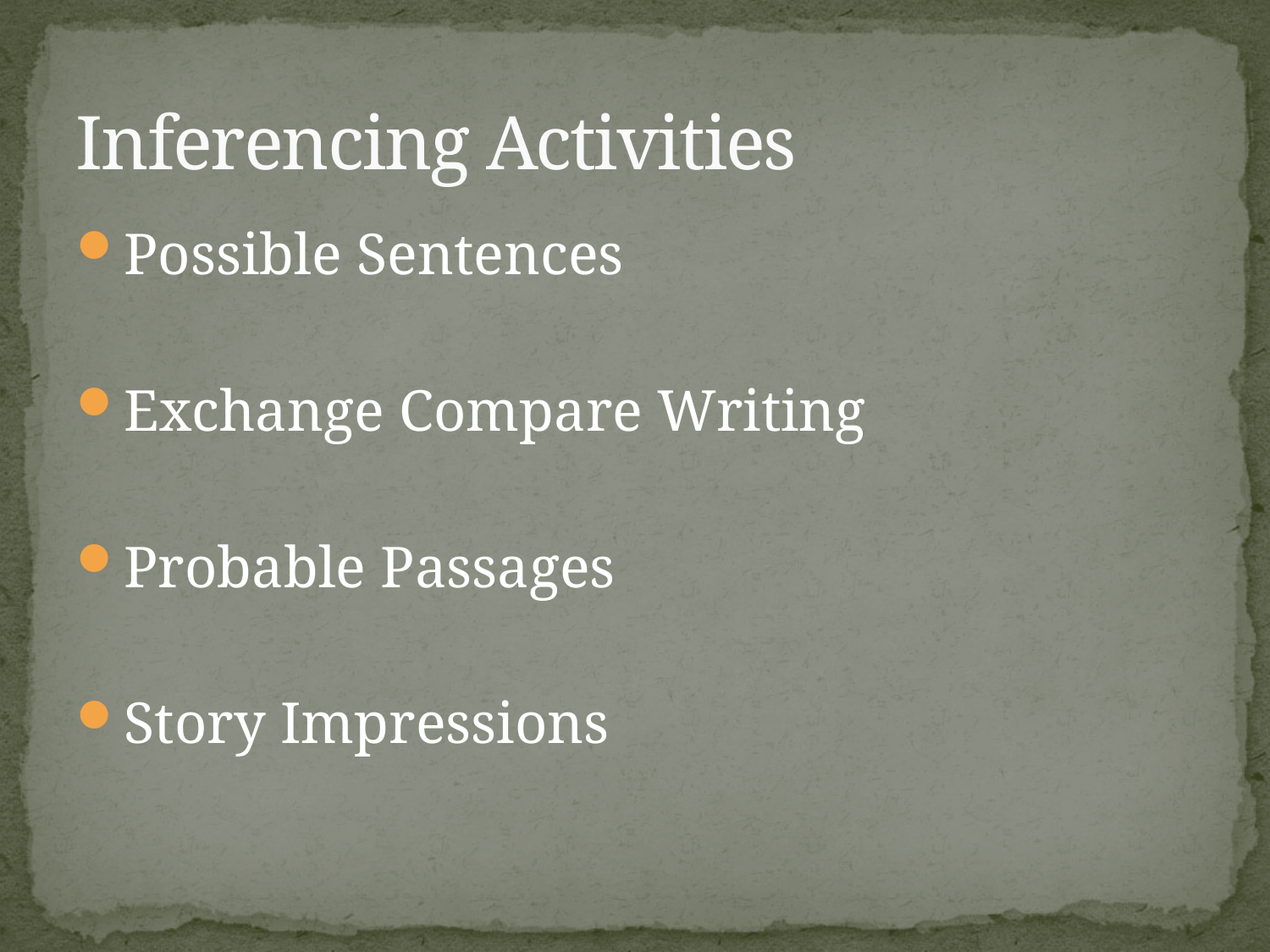

# Inferencing Activities
Possible Sentences

Exchange Compare Writing

Probable Passages

Story Impressions